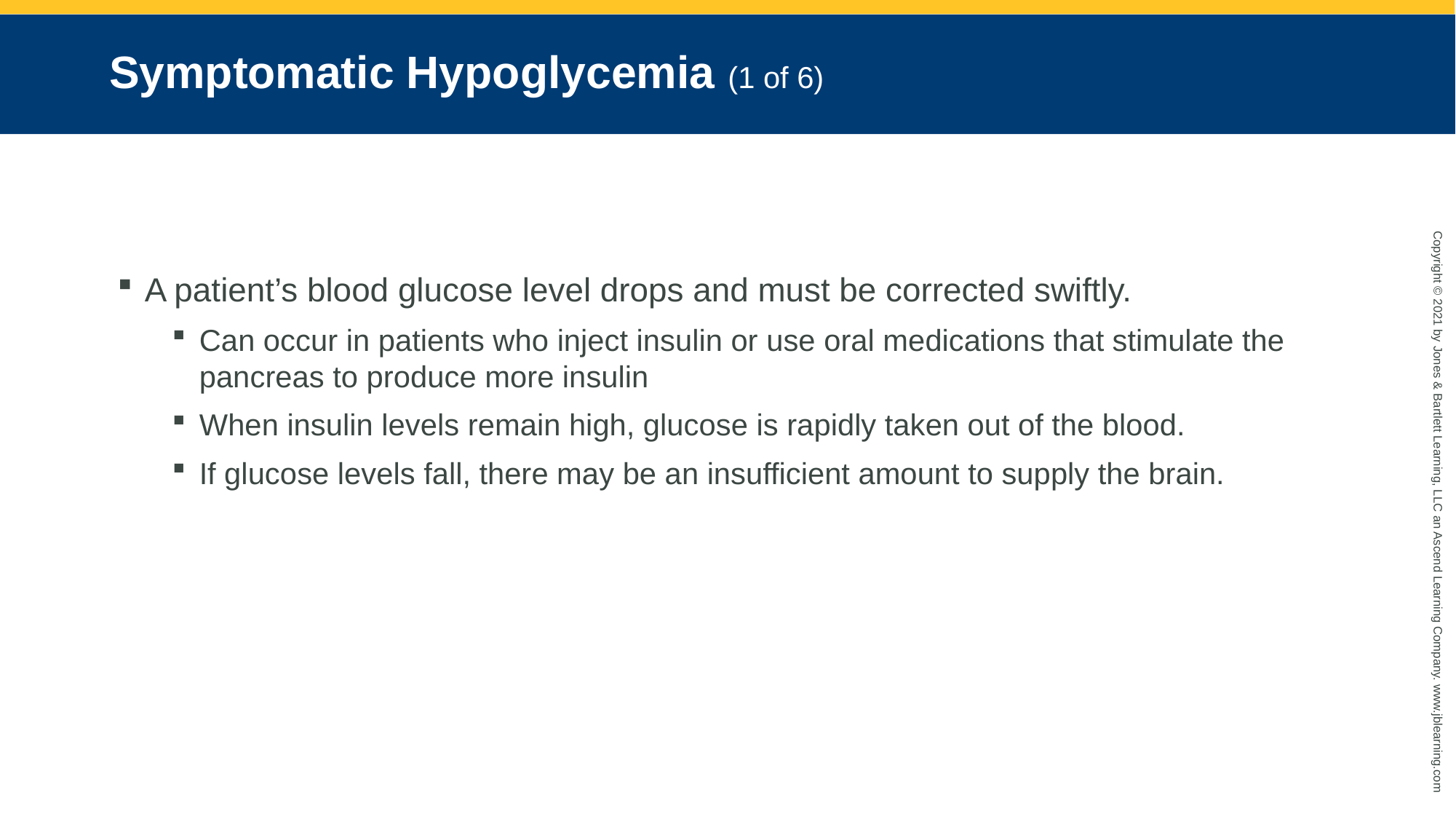

# Symptomatic Hypoglycemia (1 of 6)
A patient’s blood glucose level drops and must be corrected swiftly.
Can occur in patients who inject insulin or use oral medications that stimulate the pancreas to produce more insulin
When insulin levels remain high, glucose is rapidly taken out of the blood.
If glucose levels fall, there may be an insufficient amount to supply the brain.